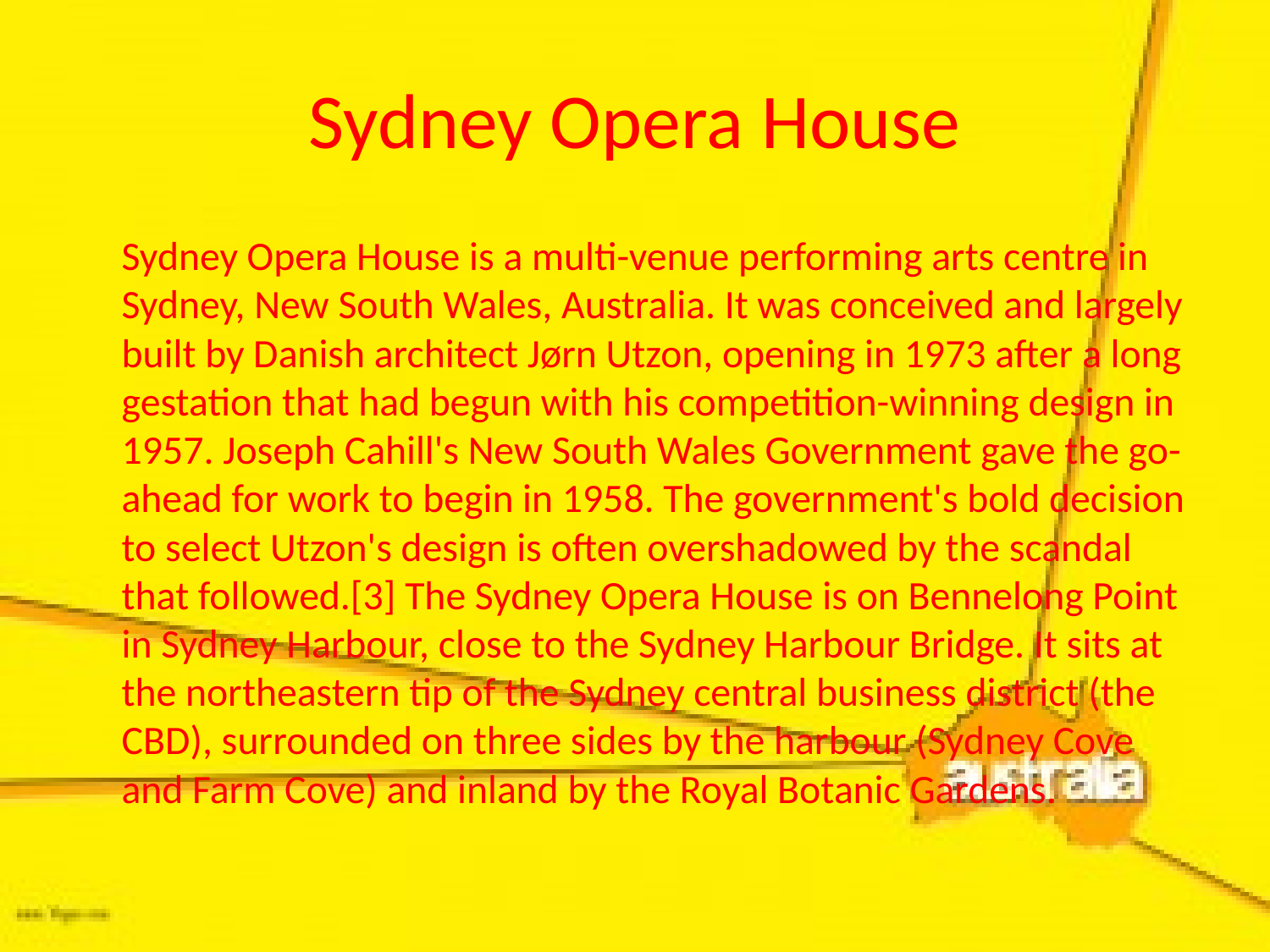

# Sydney Opera House
	Sydney Opera House is a multi-venue performing arts centre in Sydney, New South Wales, Australia. It was conceived and largely built by Danish architect Jørn Utzon, opening in 1973 after a long gestation that had begun with his competition-winning design in 1957. Joseph Cahill's New South Wales Government gave the go-ahead for work to begin in 1958. The government's bold decision to select Utzon's design is often overshadowed by the scandal that followed.[3] The Sydney Opera House is on Bennelong Point in Sydney Harbour, close to the Sydney Harbour Bridge. It sits at the northeastern tip of the Sydney central business district (the CBD), surrounded on three sides by the harbour (Sydney Cove and Farm Cove) and inland by the Royal Botanic Gardens.